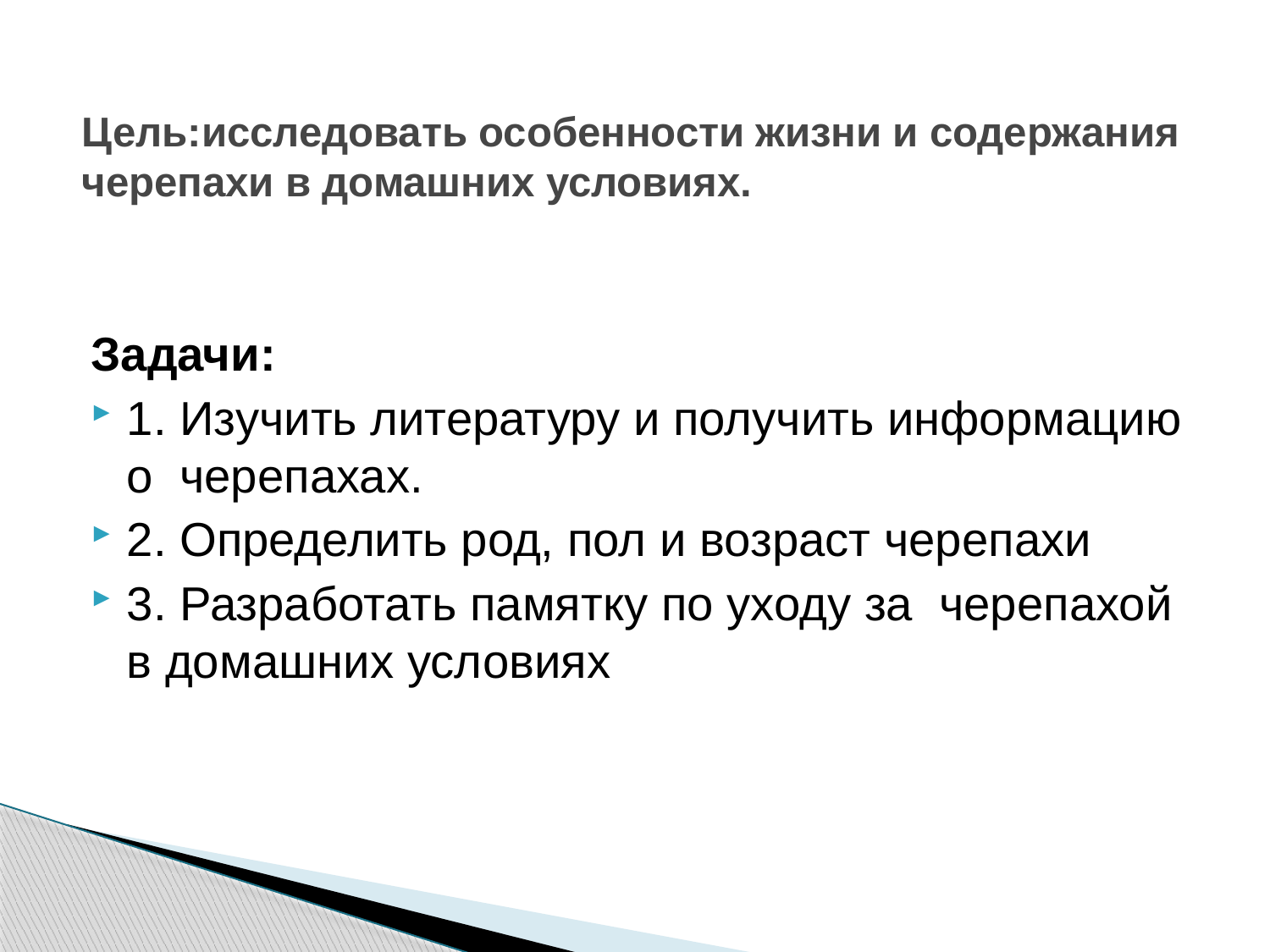

# Цель:исследовать особенности жизни и содержания черепахи в домашних условиях.
Задачи:
1. Изучить литературу и получить информацию о  черепахах.
2. Определить род, пол и возраст черепахи
3. Разработать памятку по уходу за  черепахой в домашних условиях